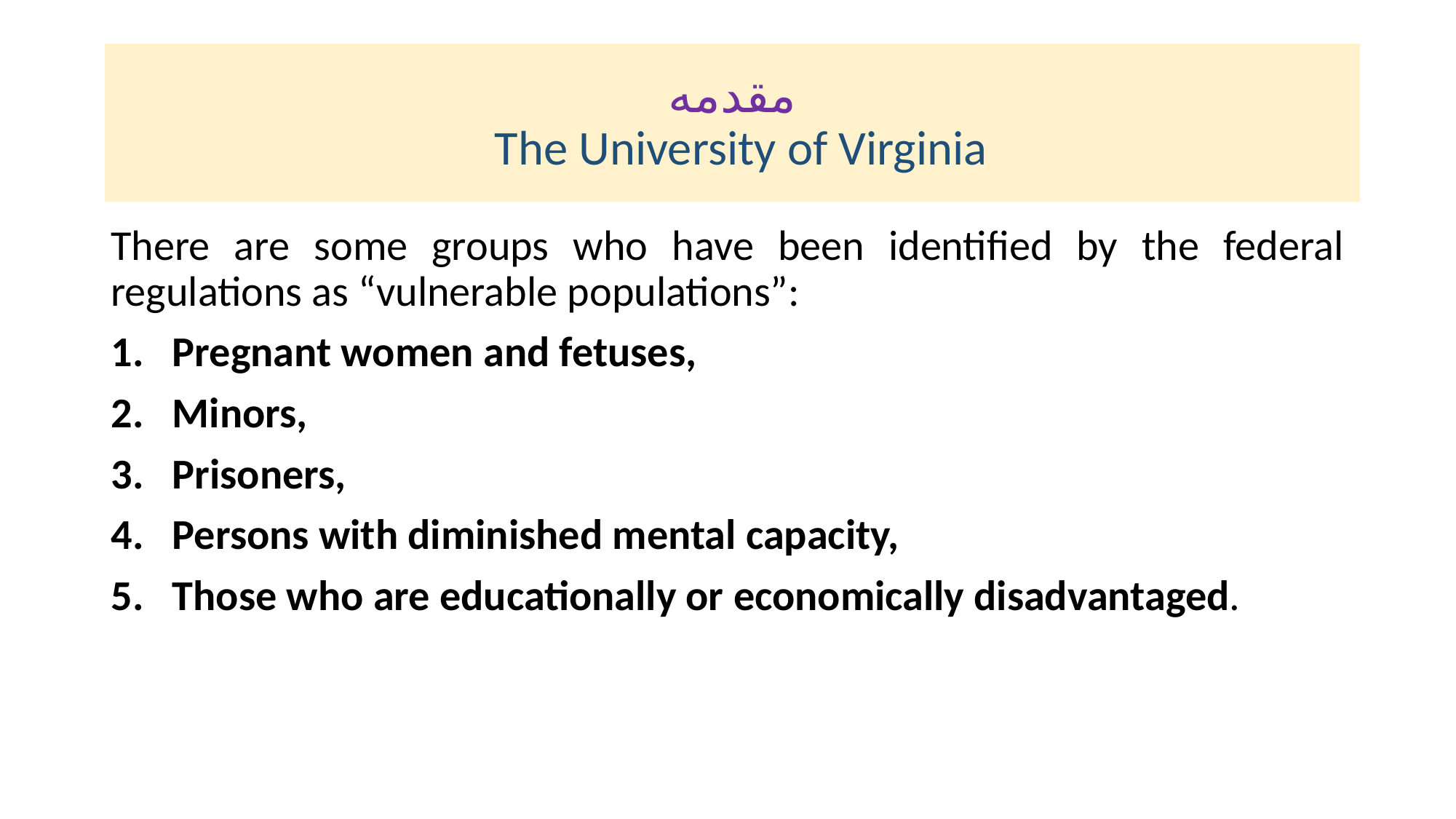

# مقدمه The University of Virginia
There are some groups who have been identified by the federal regulations as “vulnerable populations”:
Pregnant women and fetuses,
Minors,
Prisoners,
Persons with diminished mental capacity,
Those who are educationally or economically disadvantaged.